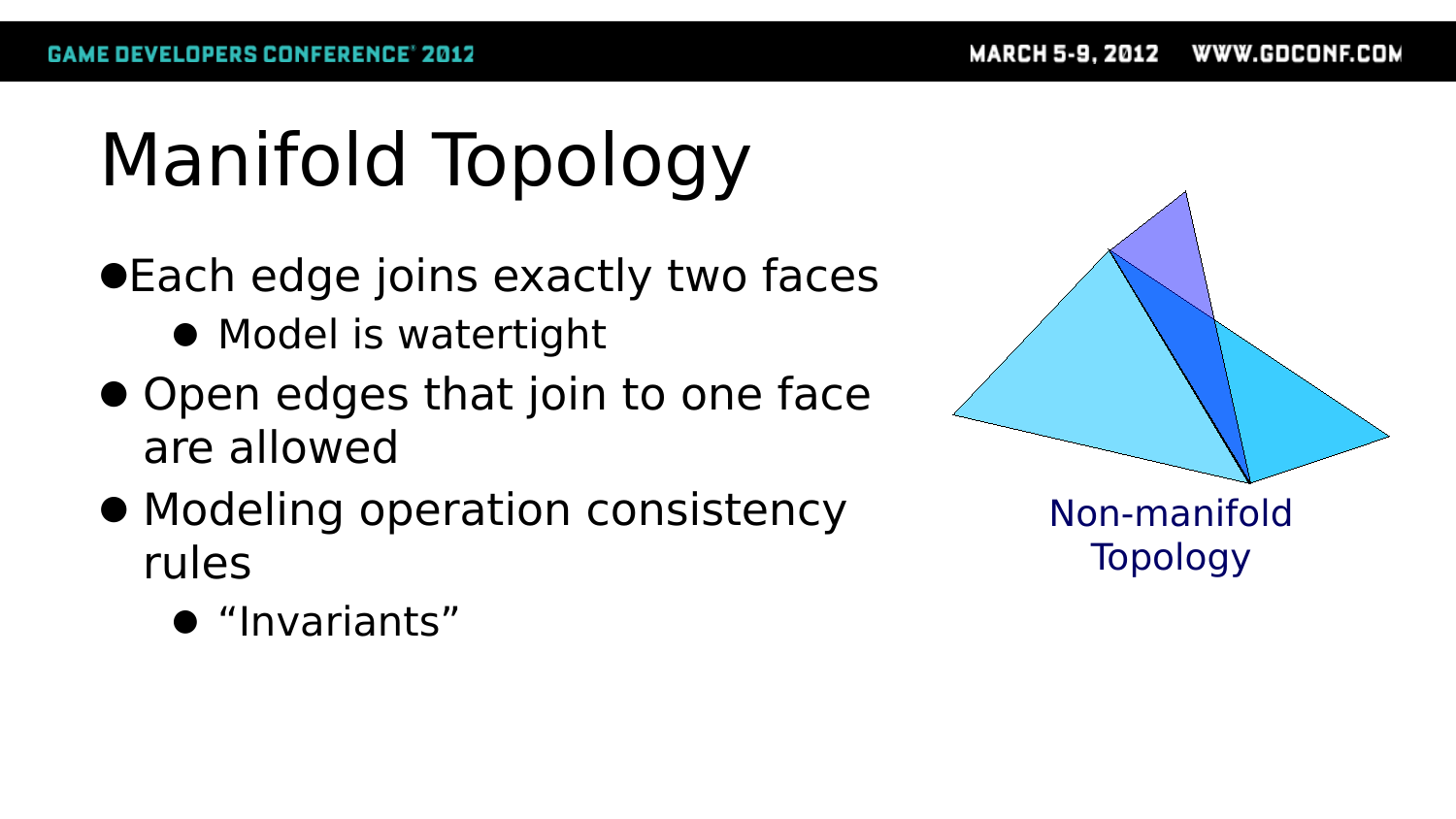

# Manifold Topology

Non-manifold
Topology
Each edge joins exactly two faces
Model is watertight
Open edges that join to one face are allowed
Modeling operation consistency rules
“Invariants”